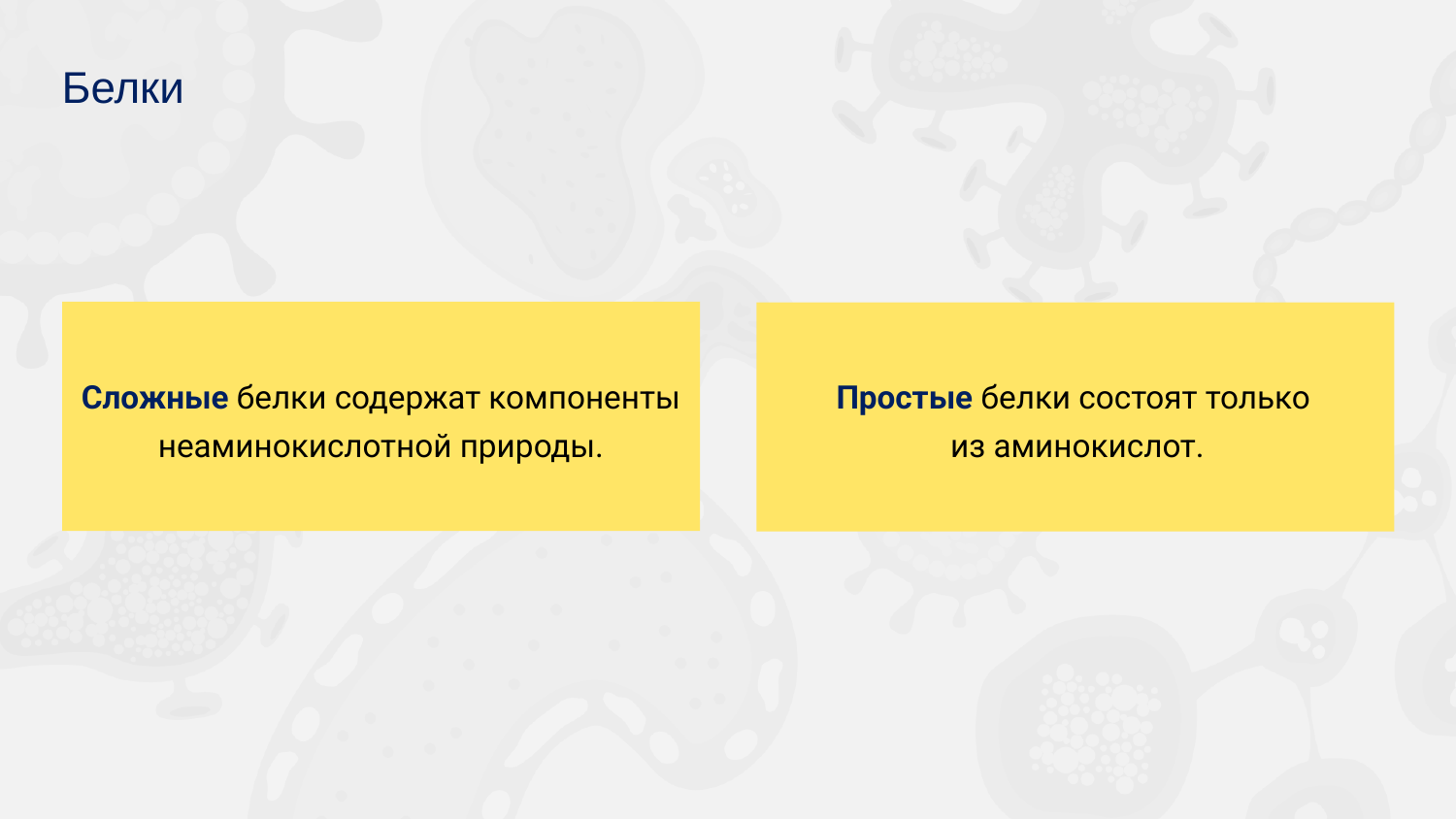

Белки

Сложные белки содержат компоненты неаминокислотной природы.
Простые белки состоят только
из аминокислот.